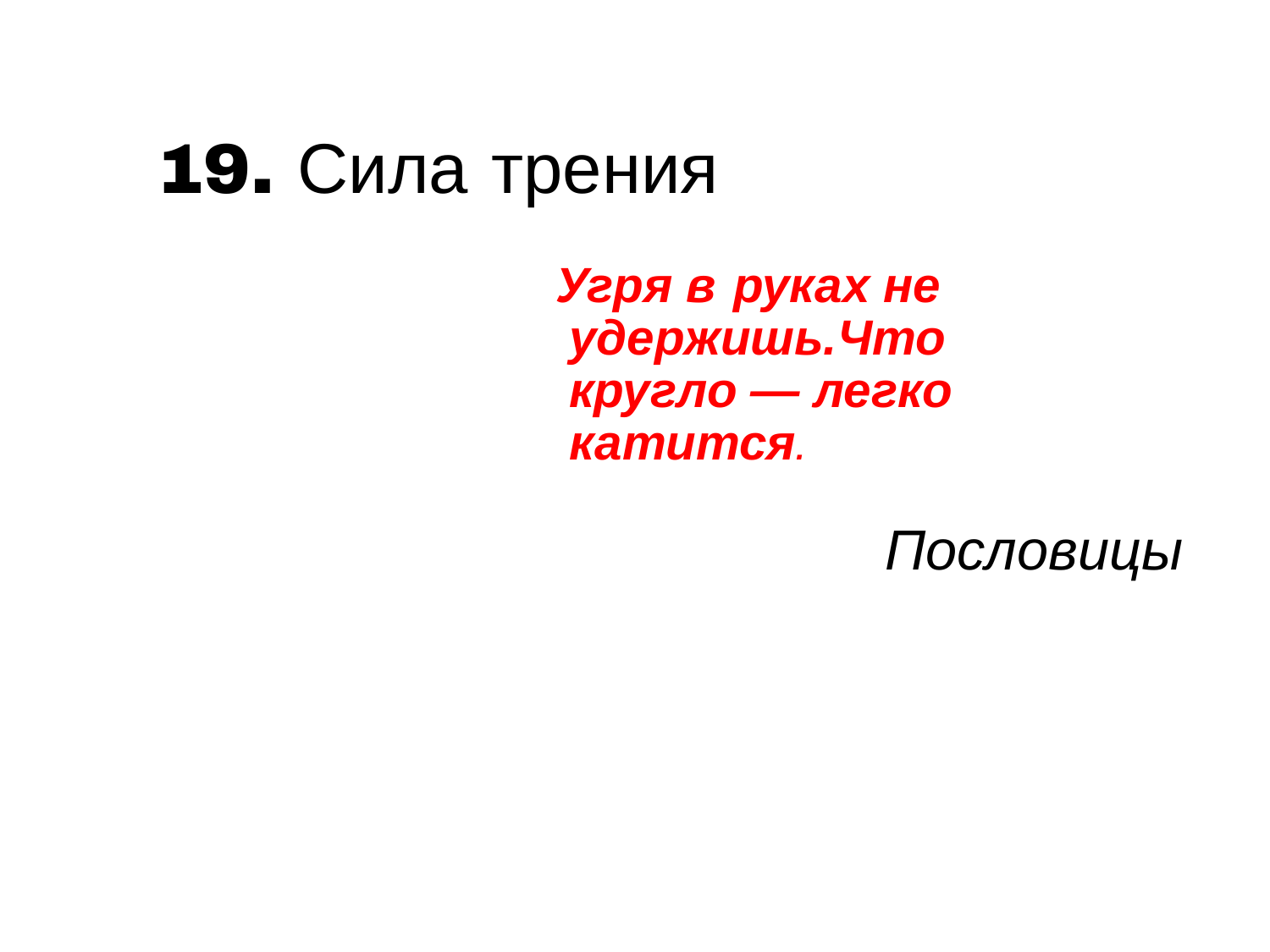

19. Сила трения

Угря в руках не

 удержишь.Что

 кругло — легко

 катится.

Пословицы